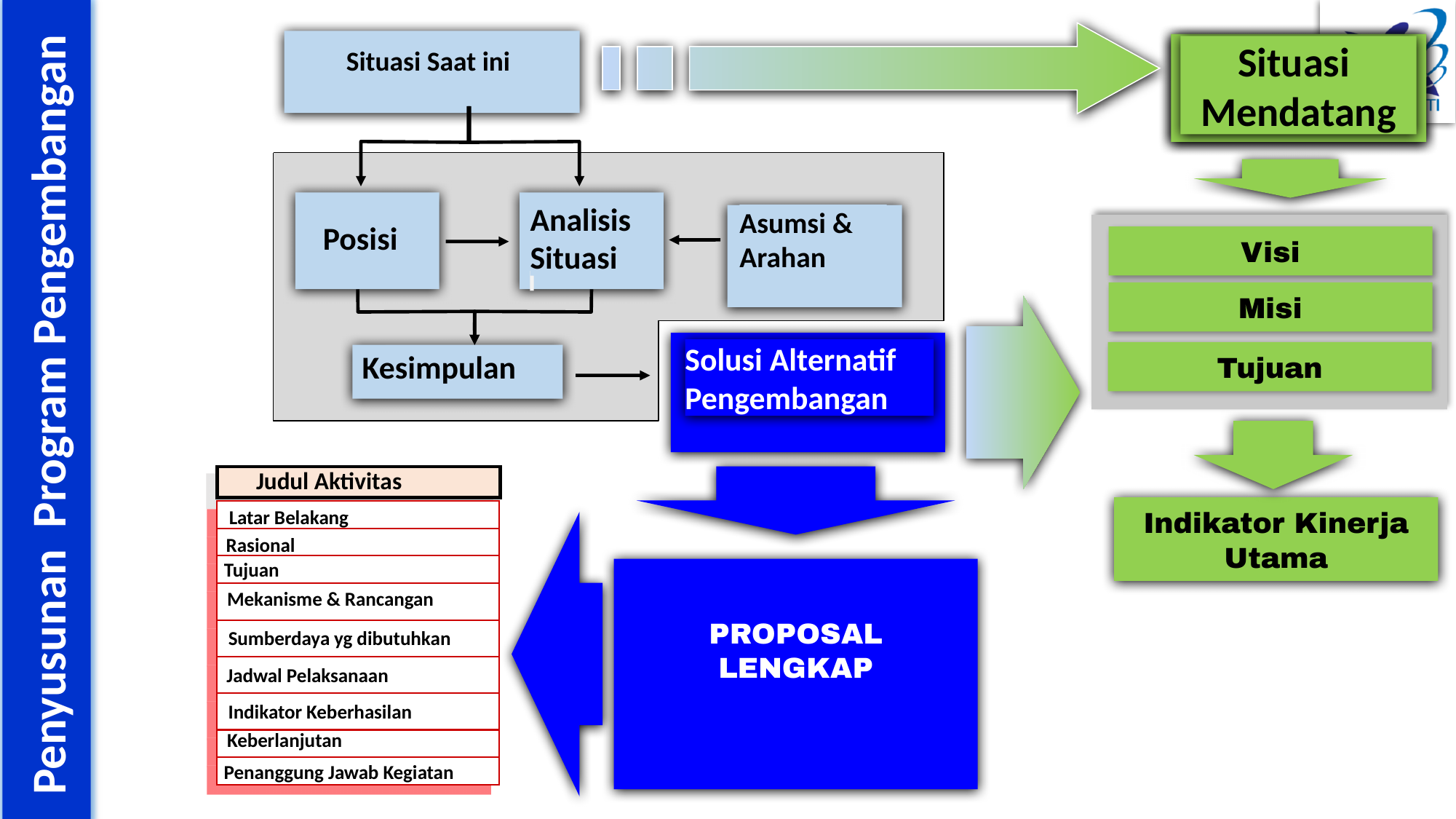

Penyusunan  Program Pengembangan

Situasi Saat ini

Posisi

Analisis
Situasi

Asumsi &
Arahan

Kesimpulan

Situasi
Mendatang

Visi
Misi

Solusi Alternatif
Pengembangan
Tujuan

Judul Aktivitas

Latar Belakang

Rasional

Mekanisme & Rancangan

Sumberdaya yg dibutuhkan

Jadwal Pelaksanaan

Indikator Keberhasilan
Keberlanjutan

Indikator Kinerja Utama

PROPOSAL LENGKAP

Tujuan
Penanggung Jawab Kegiatan